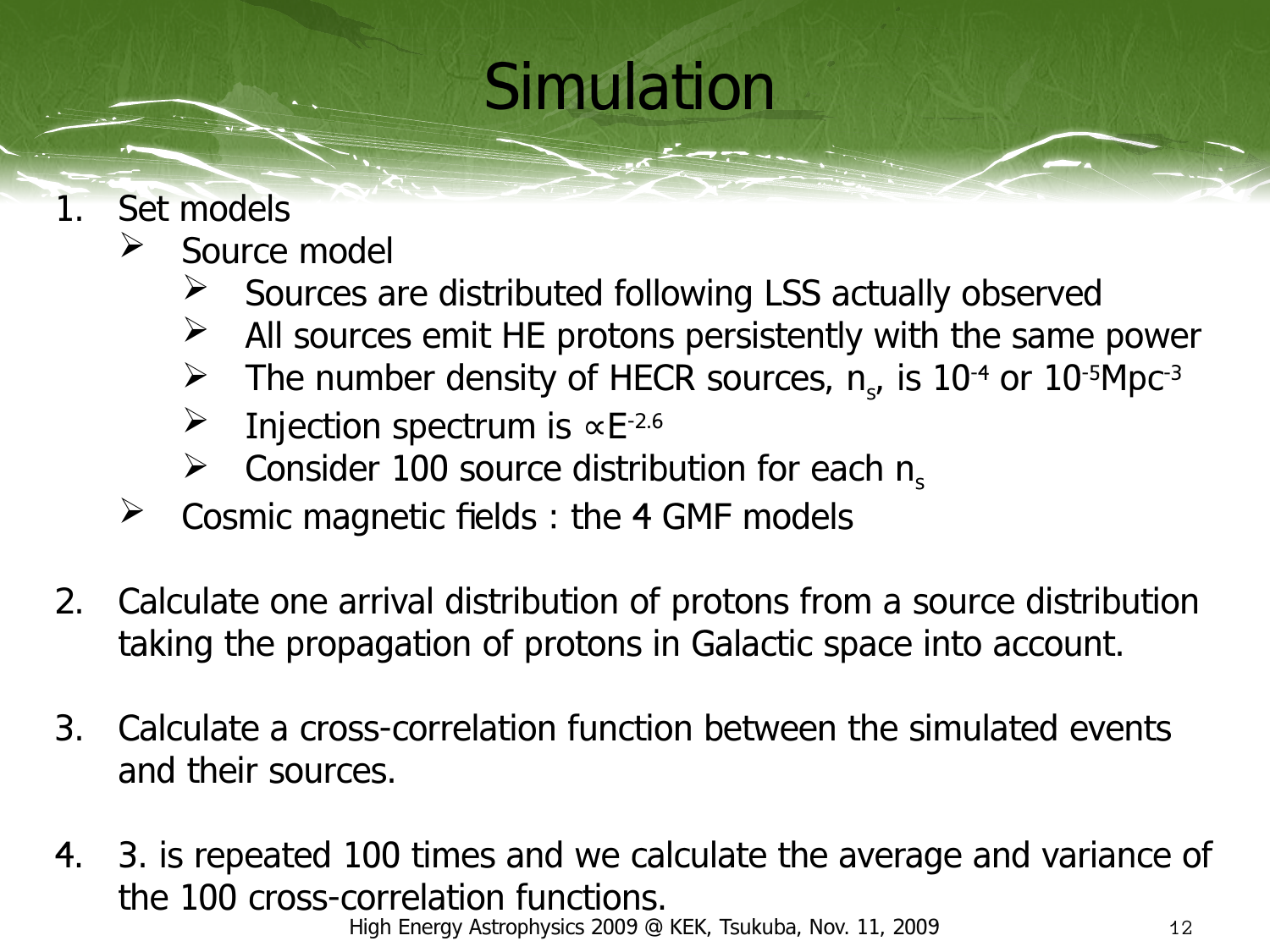

# Simulation
Set models
Source model
Sources are distributed following LSS actually observed
All sources emit HE protons persistently with the same power
The number density of HECR sources, ns, is 10-4 or 10-5Mpc-3
Injection spectrum is ∝E-2.6
Consider 100 source distribution for each ns
Cosmic magnetic fields : the 4 GMF models

Calculate one arrival distribution of protons from a source distribution taking the propagation of protons in Galactic space into account.

Calculate a cross-correlation function between the simulated events and their sources.

3. is repeated 100 times and we calculate the average and variance of the 100 cross-correlation functions.
High Energy Astrophysics 2009 @ KEK, Tsukuba, Nov. 11, 2009
12